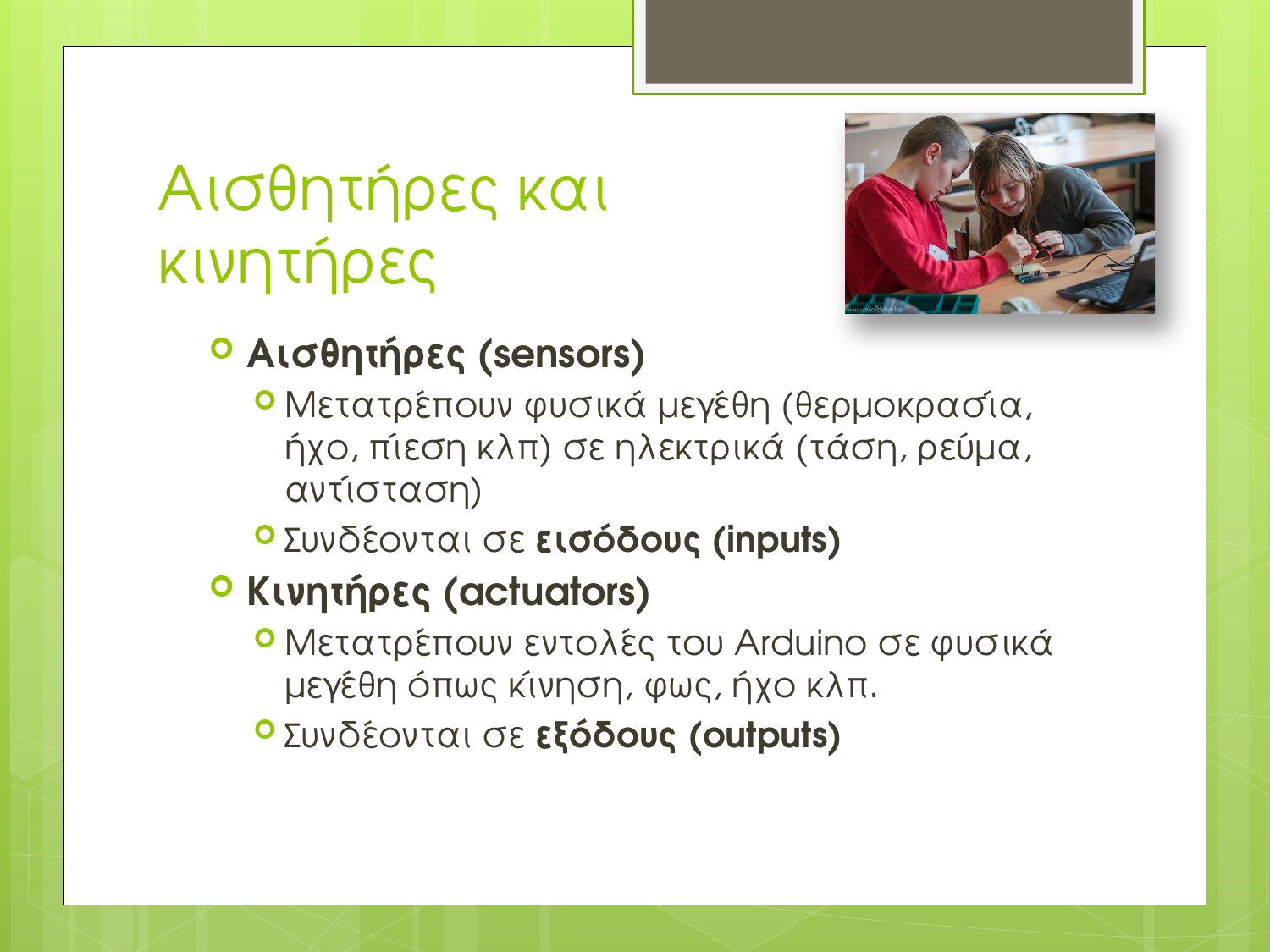

# Αισθητήρες και κινητήρες
Aισθητήρες (sensors)
Μετατρέπουν φυσικά μεγέθη (θερμοκρασία, ήχο, πίεση κλπ) σε ηλεκτρικά (τάση, ρεύμα, αντίσταση)
Συνδέονται σε εισόδους (inputs)
Κινητήρες (actuators)
Μετατρέπουν εντολές του Arduino σε φυσικά μεγέθη όπως κίνηση, φως, ήχο κλπ.
Συνδέονται σε εξόδους (outputs)